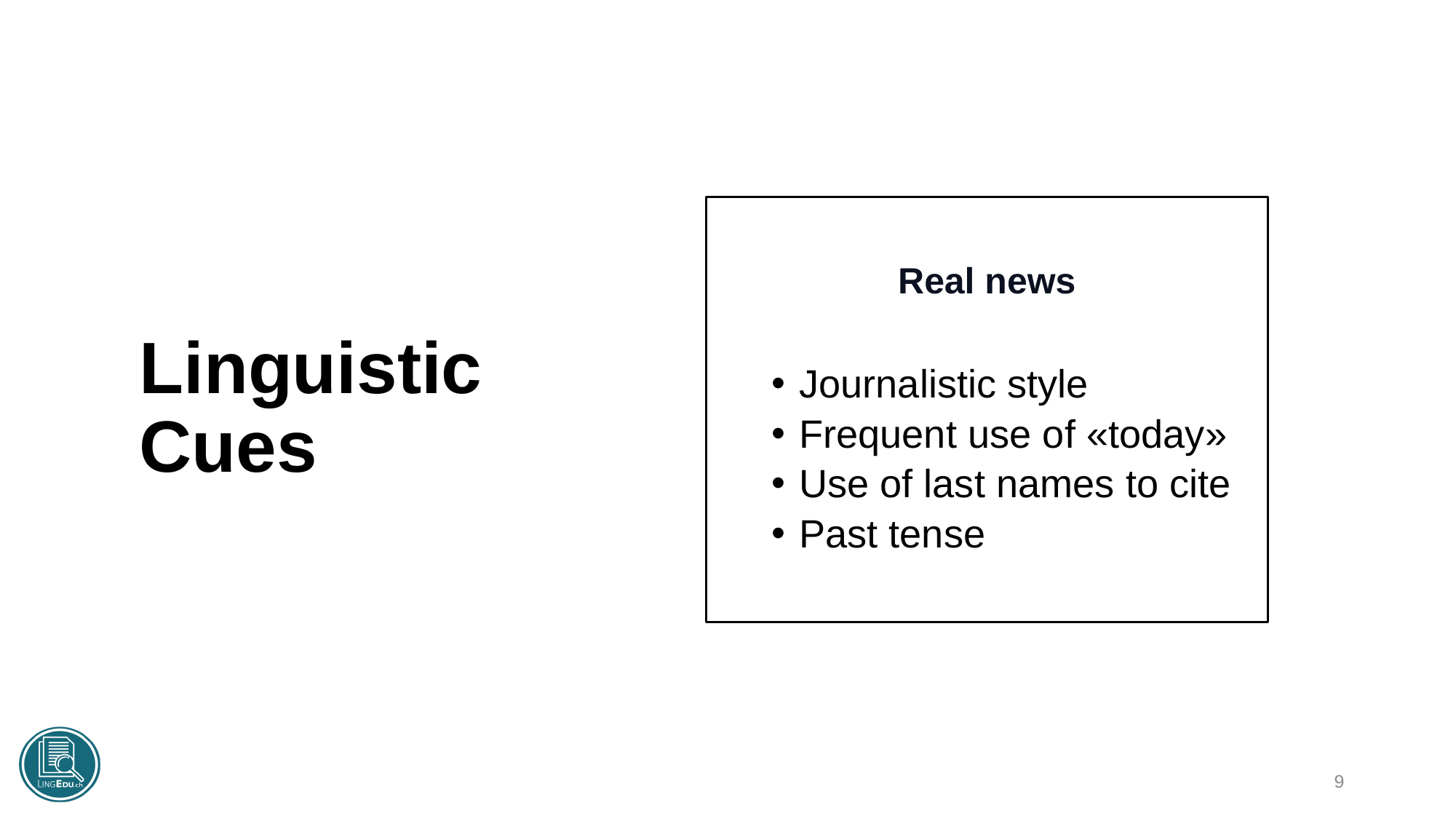

# Linguistic Cues
Real news

Journalistic style
Frequent use of «today»
Use of last names to cite
Past tense

9